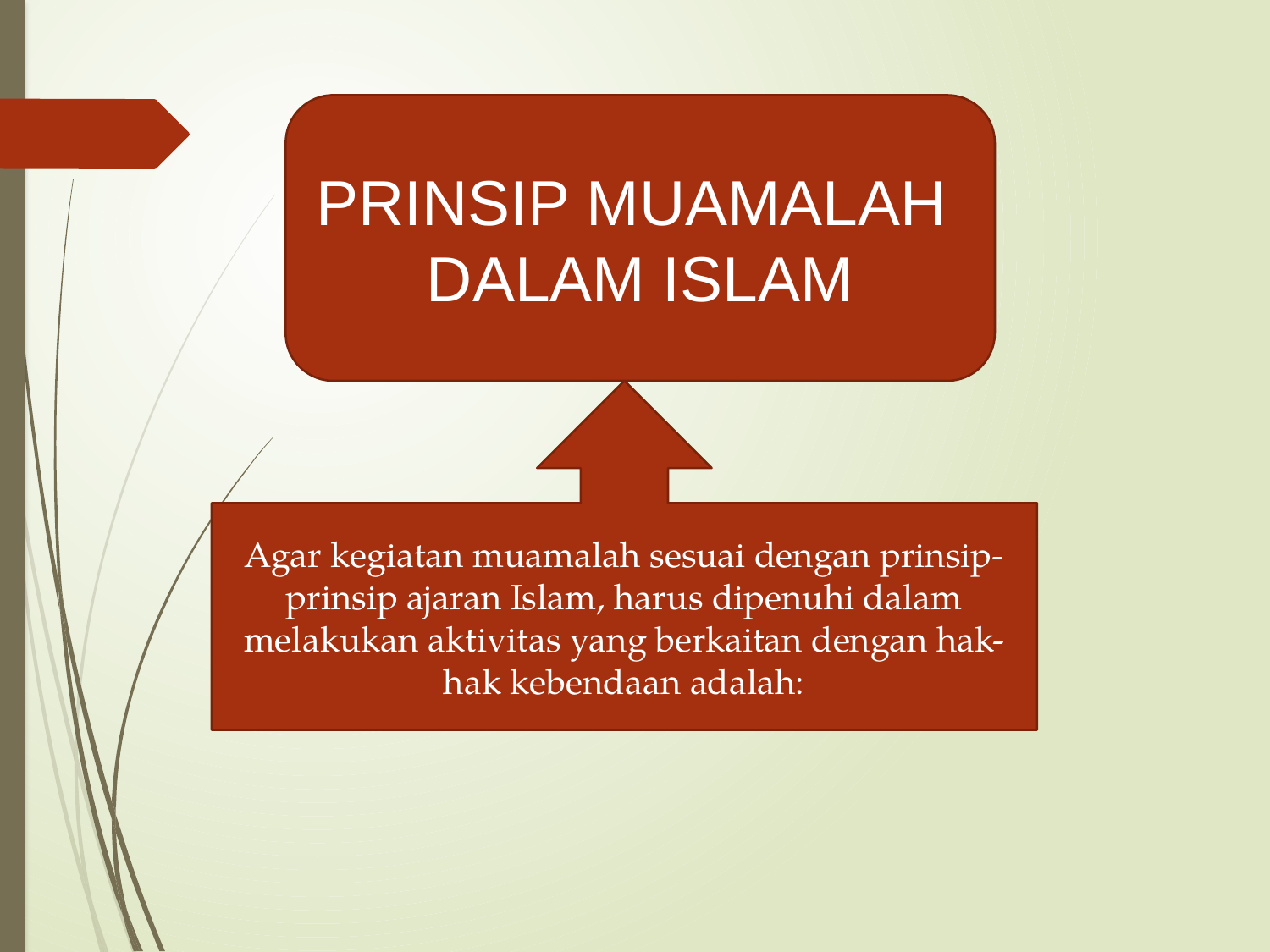

PRINSIP MUAMALAH
DALAM ISLAM
Agar kegiatan muamalah sesuai dengan prinsip-prinsip ajaran Islam, harus dipenuhi dalam melakukan aktivitas yang berkaitan dengan hak-hak kebendaan adalah: